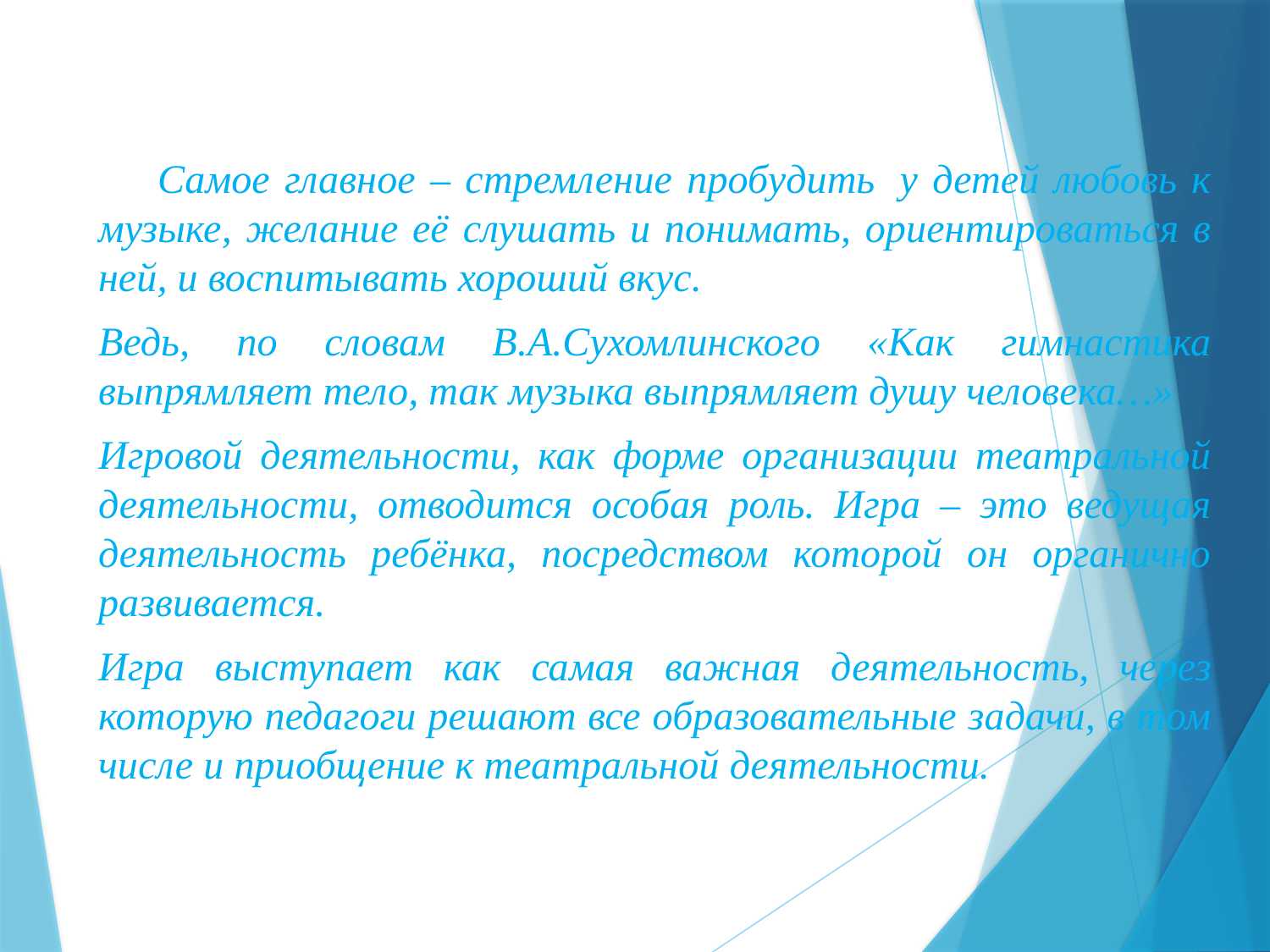

Самое главное – стремление пробудить  у детей любовь к музыке, желание её слушать и понимать, ориентироваться в ней, и воспитывать хороший вкус.
		Ведь, по словам В.А.Сухомлинского «Как гимнастика выпрямляет тело, так музыка выпрямляет душу человека…»
		Игровой деятельности, как форме организации театральной деятельности, отводится особая роль. Игра – это ведущая деятельность ребёнка, посредством которой он органично развивается.
		Игра выступает как самая важная деятельность, через которую педагоги решают все образовательные задачи, в том числе и приобщение к театральной деятельности.